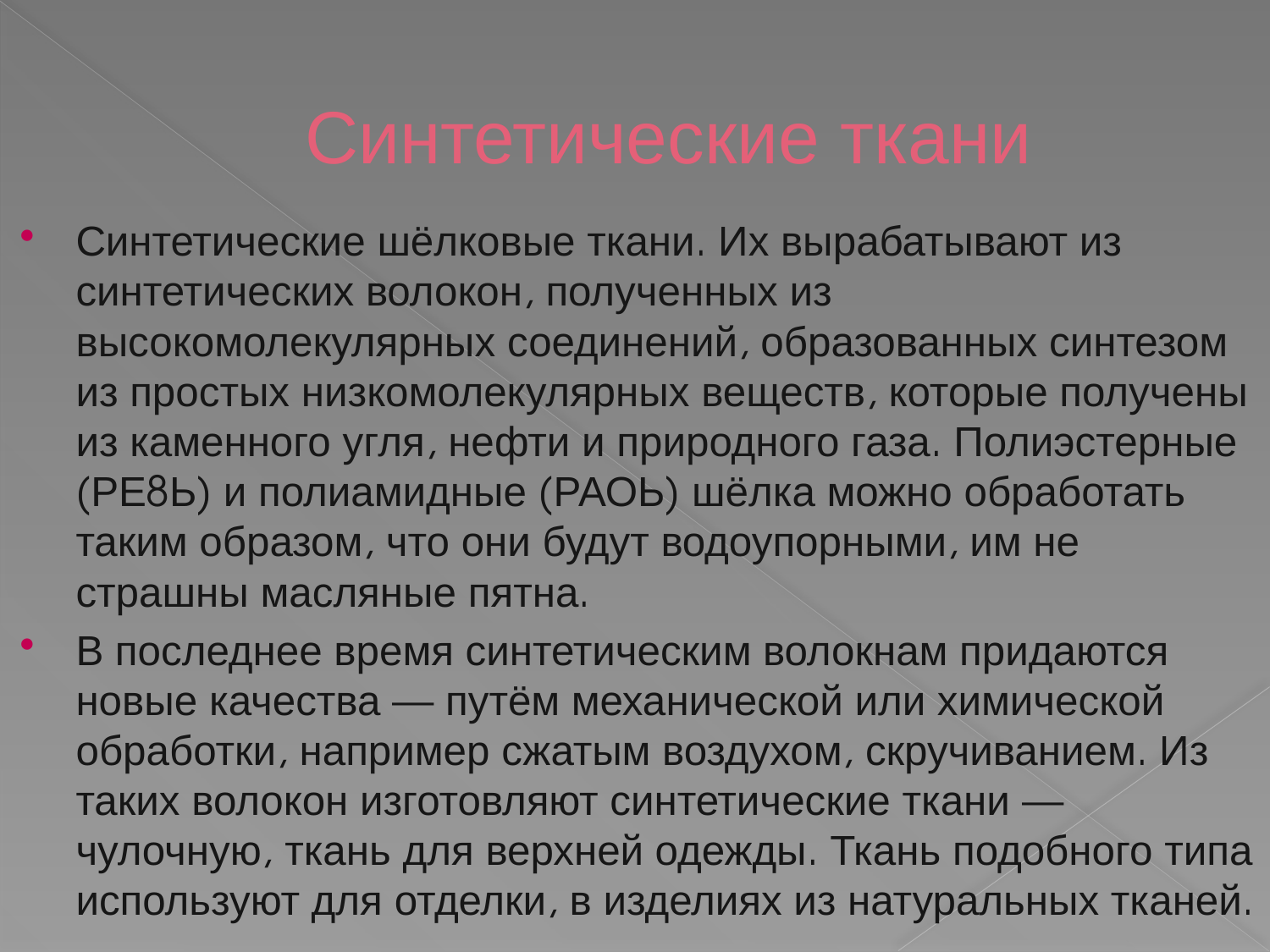

# Синтетические ткани
Синтетические шёлковые ткани. Их вырабатывают из синтетических волокон, полученных из высокомолекулярных соединений, образованных синтезом из простых низкомолекулярных веществ, которые получены из каменного угля, нефти и природного газа. Полиэстерные (РЕ8Ь) и полиамидные (РАОЬ) шёлка можно обработать таким образом, что они будут водоупорными, им не страшны масляные пятна.
В последнее время синтетическим волокнам придаются новые качества — путём механической или химической обработки, например сжатым воздухом, скручиванием. Из таких волокон изготовляют синтетические ткани — чулочную, ткань для верхней одежды. Ткань подобного типа используют для отделки, в изделиях из натуральных тканей.